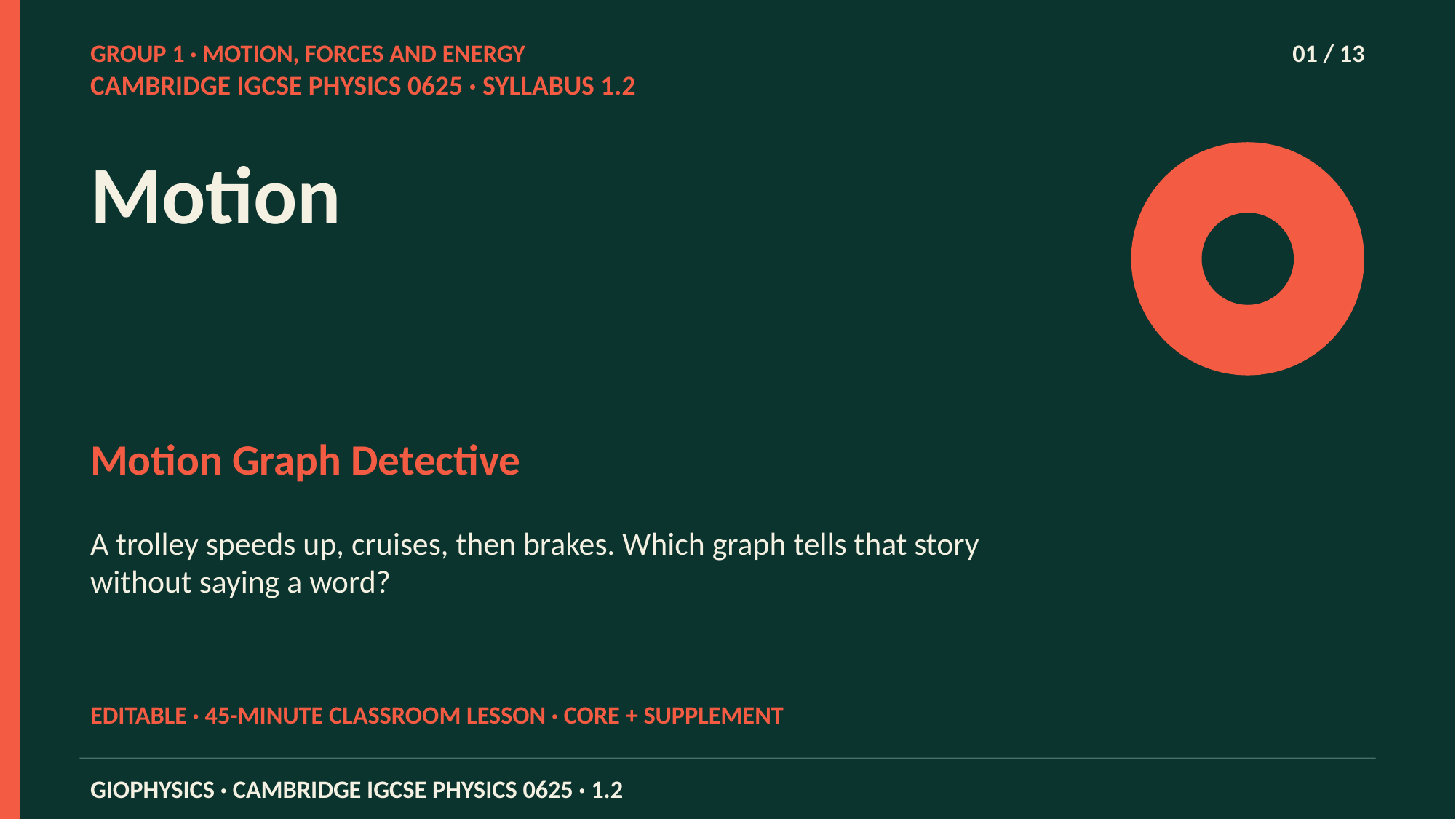

GROUP 1 · MOTION, FORCES AND ENERGY
01 / 13
CAMBRIDGE IGCSE PHYSICS 0625 · SYLLABUS 1.2
Motion

Motion Graph Detective
A trolley speeds up, cruises, then brakes. Which graph tells that story without saying a word?
EDITABLE · 45-MINUTE CLASSROOM LESSON · CORE + SUPPLEMENT

GIOPHYSICS · CAMBRIDGE IGCSE PHYSICS 0625 · 1.2